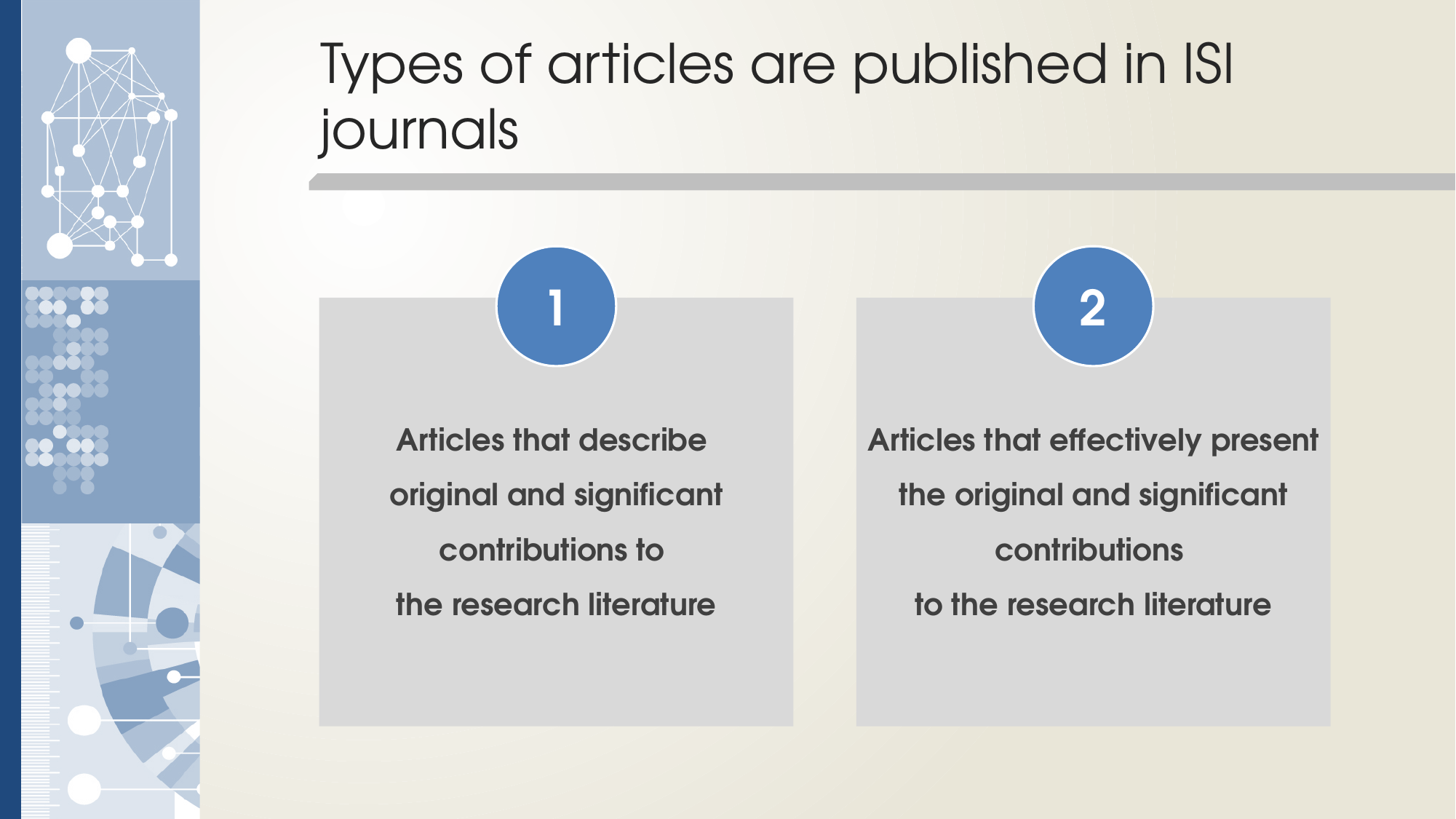

# Types of articles are published in ISI journals
1
Articles that describe
original and significant contributions to
the research literature
2
Articles that effectively present the original and significant contributions
to the research literature